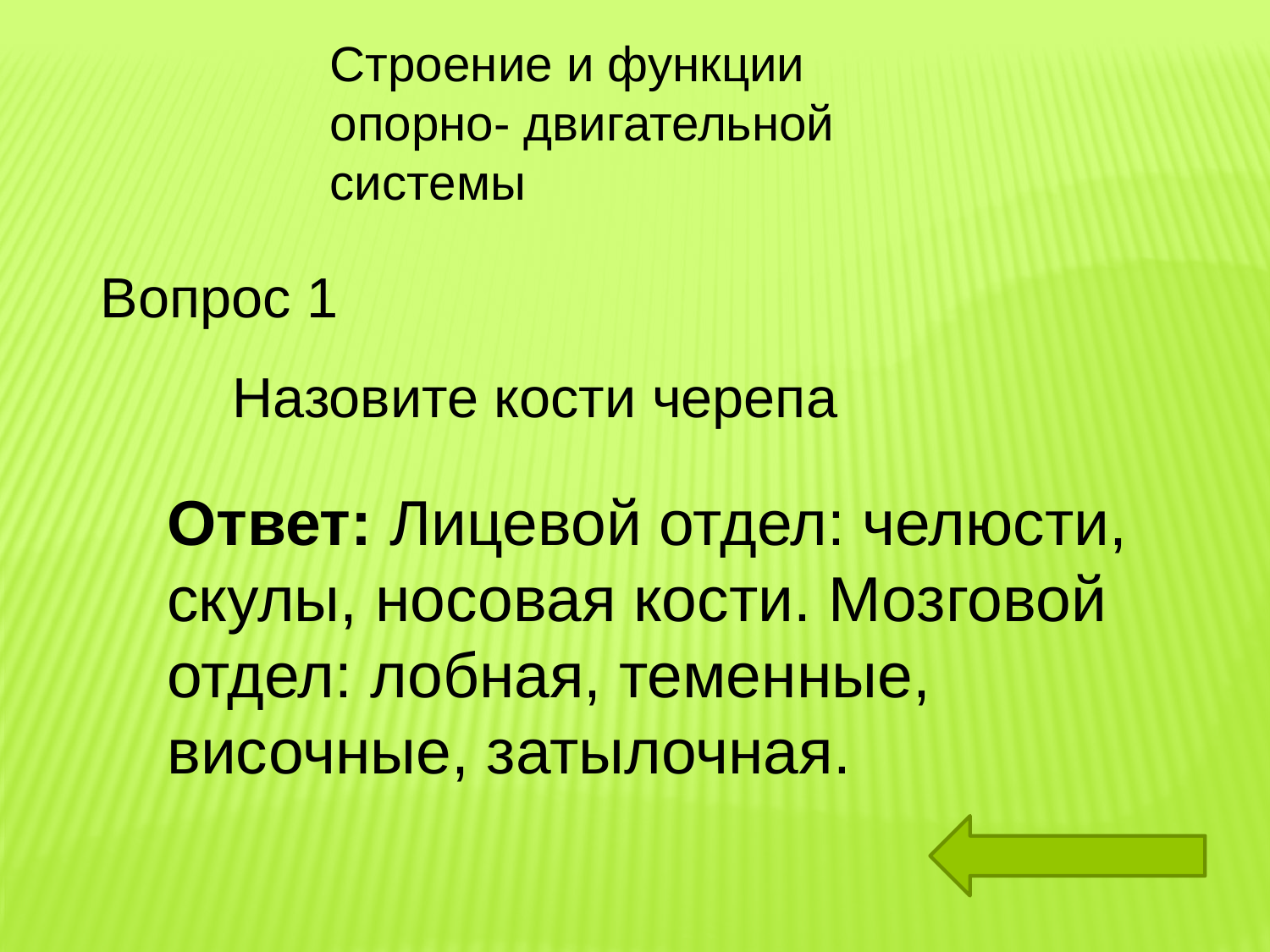

Строение и функции опорно- двигательной системы
Вопрос 1
Назовите кости черепа
Ответ: Лицевой отдел: челюсти, скулы, носовая кости. Мозговой отдел: лобная, теменные, височные, затылочная.